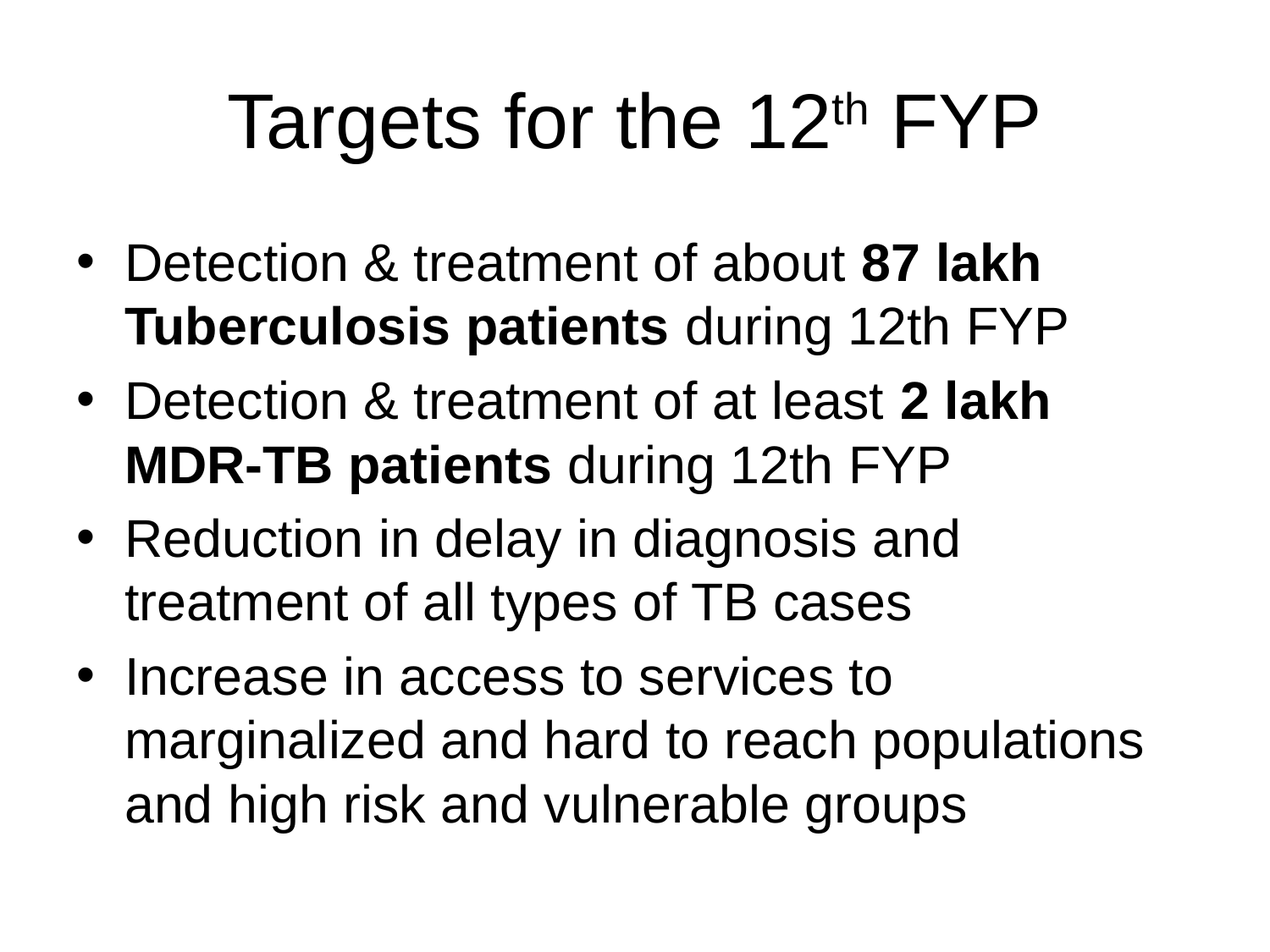

# Targets for the 12th FYP
Detection & treatment of about 87 lakh Tuberculosis patients during 12th FYP
Detection & treatment of at least 2 lakh MDR-TB patients during 12th FYP
Reduction in delay in diagnosis and treatment of all types of TB cases
Increase in access to services to marginalized and hard to reach populations and high risk and vulnerable groups